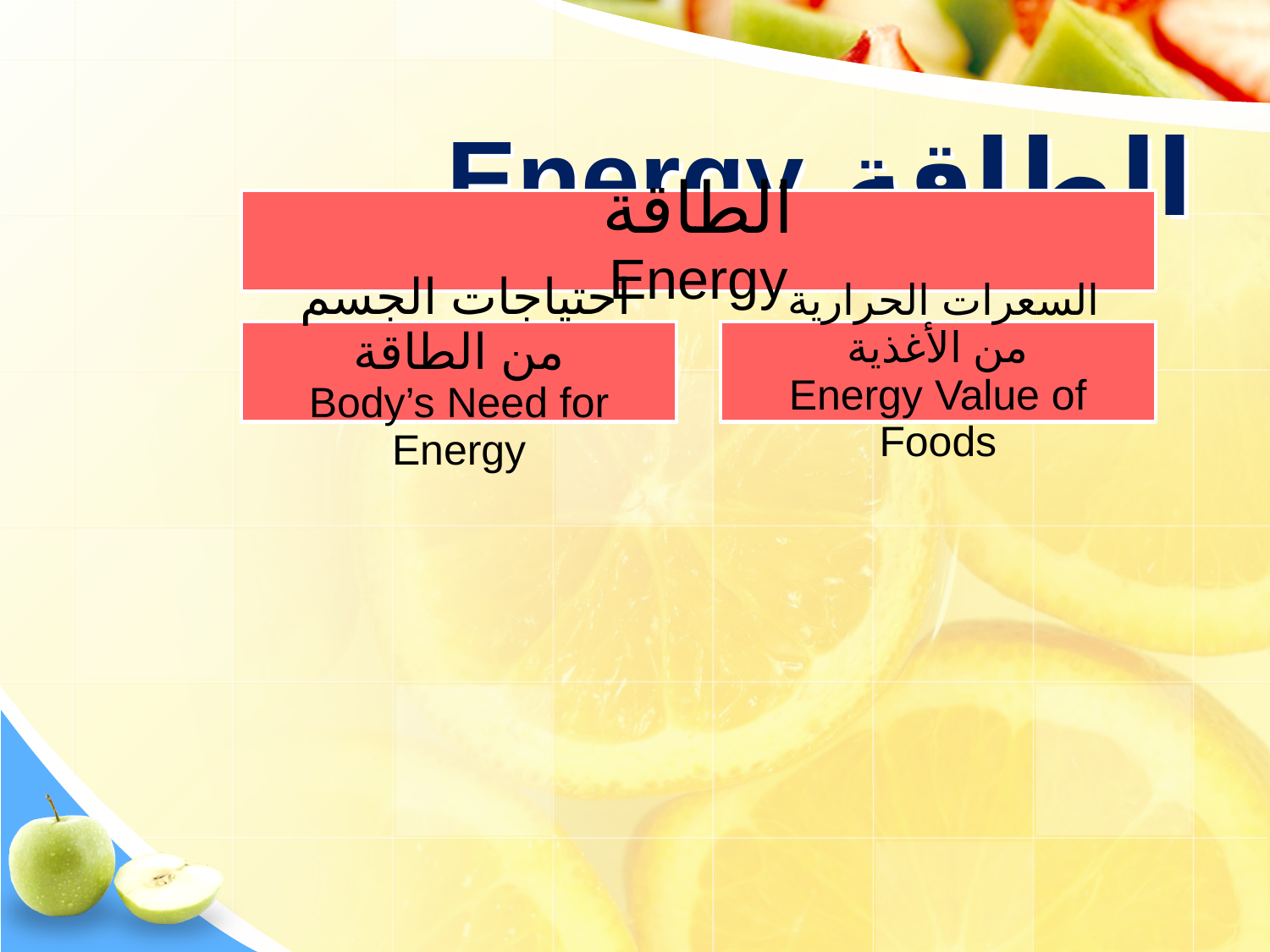

# الطاقة Energy
الطاقة
Energy
احتياجات الجسم
من الطاقة
Body’s Need for Energy
السعرات الحرارية
Energy Value of Foods